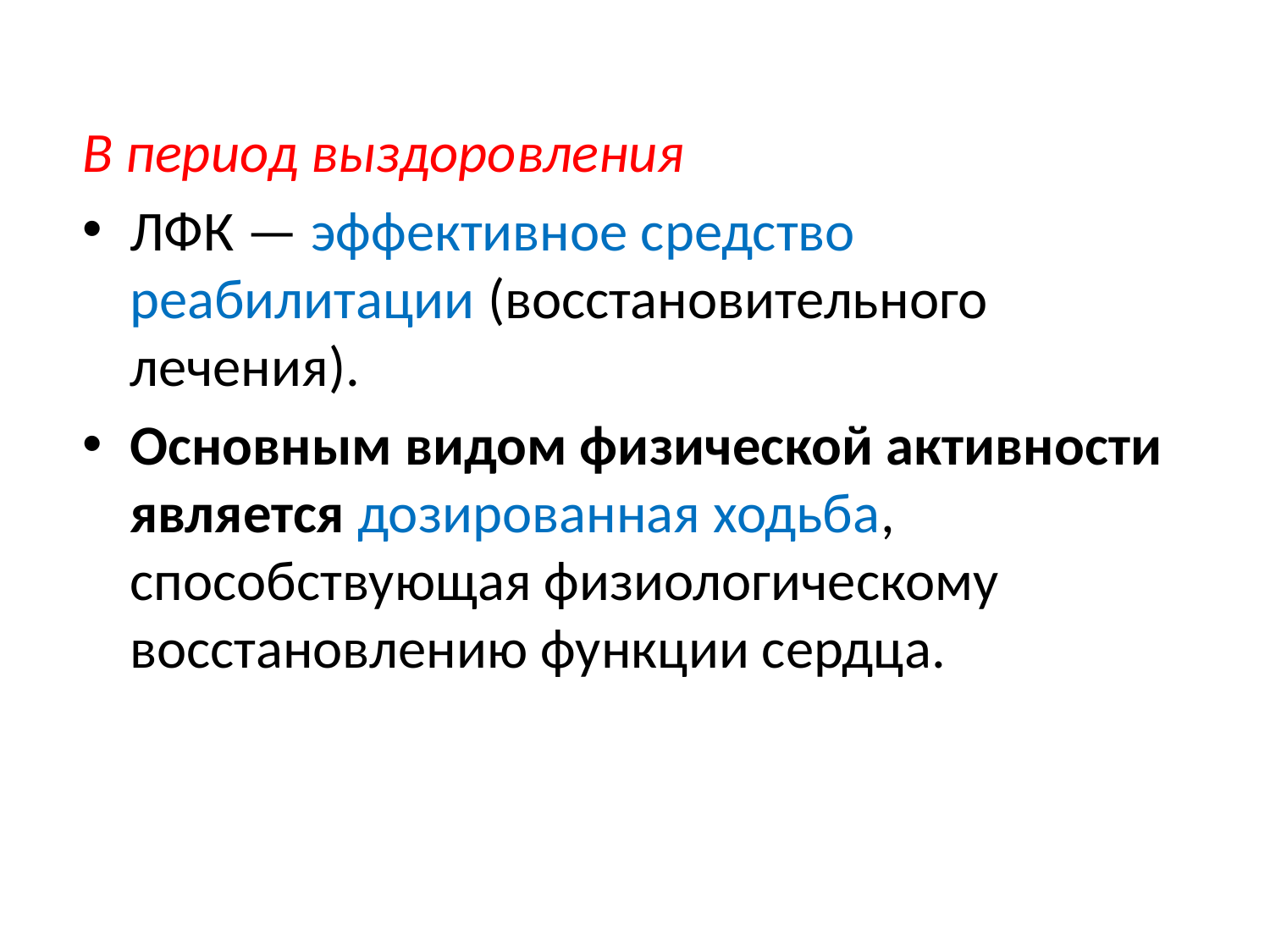

В период выздоровления
ЛФК — эффективное средство реабилитации (восстановительного лечения).
Основным видом физической активности является дозированная ходьба, способствующая физиологическому восстановлению функции сердца.